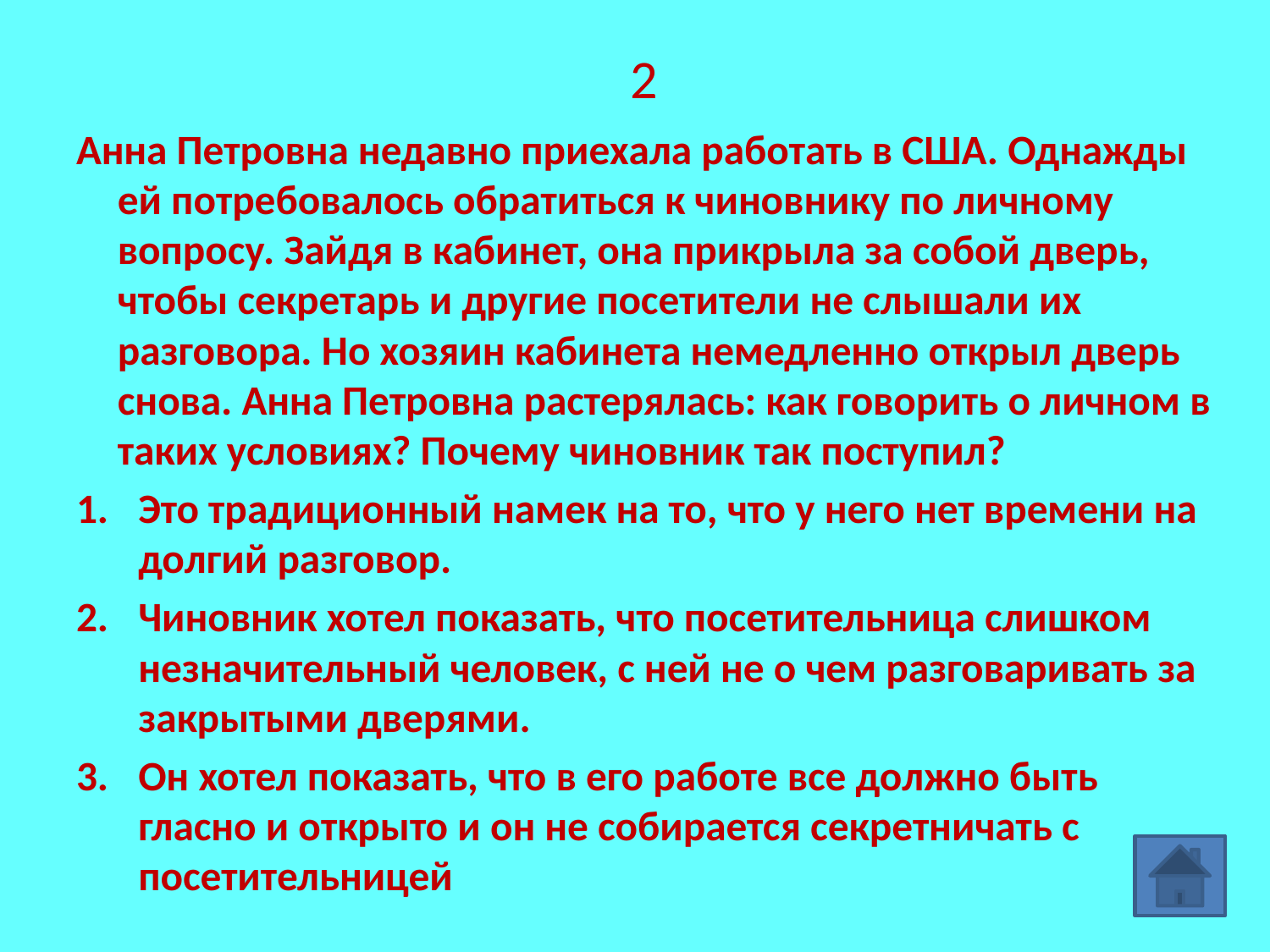

# 2
Анна Петровна недавно приехала работать в США. Однажды ей потребовалось обратиться к чиновнику по личному вопросу. Зайдя в кабинет, она прикрыла за собой дверь, чтобы секретарь и другие посетители не слышали их разговора. Но хозяин кабинета немедленно открыл дверь снова. Анна Петровна растерялась: как говорить о личном в таких условиях? Почему чиновник так поступил?
Это традиционный намек на то, что у него нет времени на долгий разговор.
Чиновник хотел показать, что посетительница слишком незначительный человек, с ней не о чем разговаривать за закрытыми дверями.
Он хотел показать, что в его работе все должно быть гласно и открыто и он не собирается секретничать с посетительницей